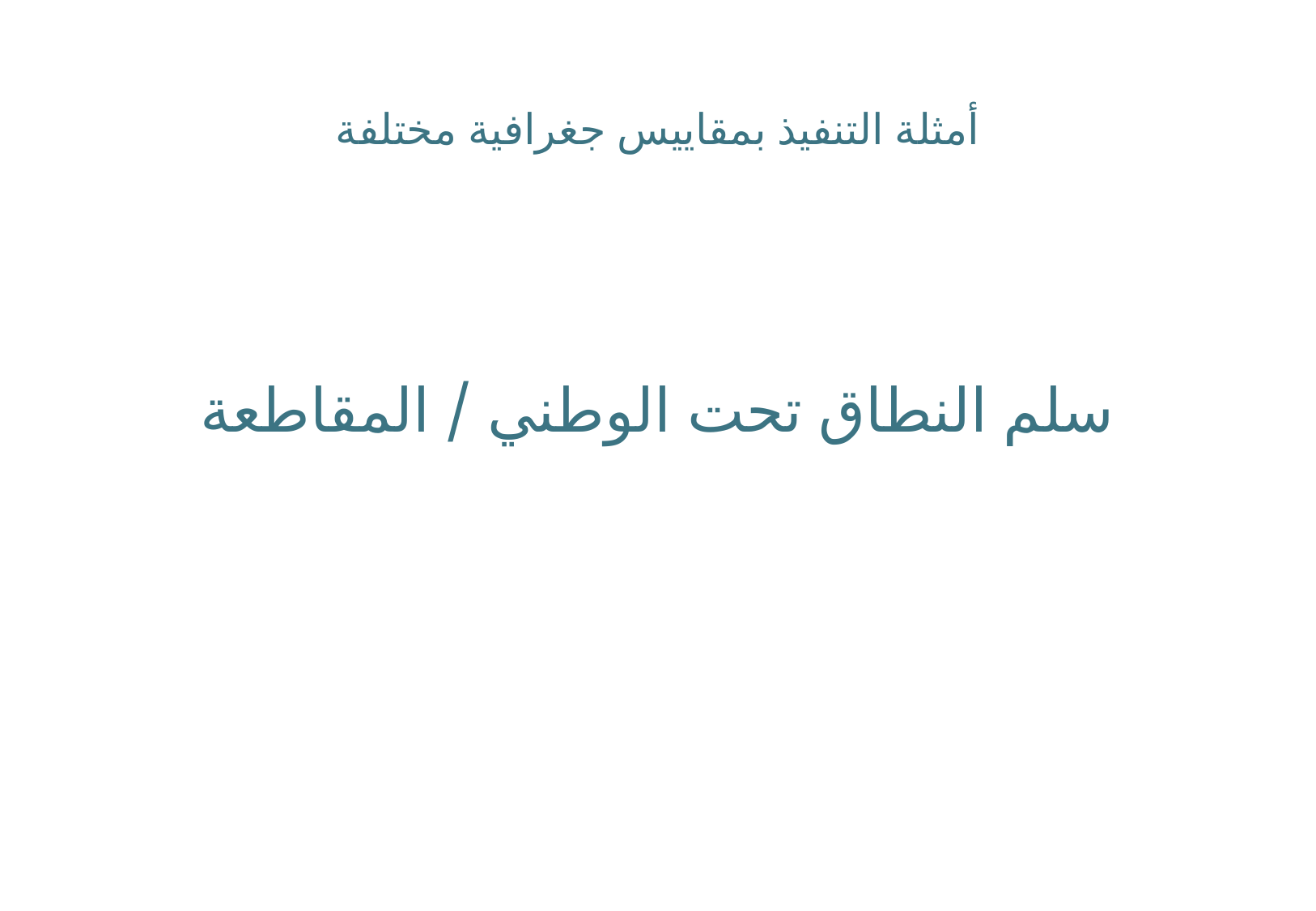

# أمثلة التنفيذ بمقاييس جغرافية مختلفة
سلم النطاق تحت الوطني / المقاطعة